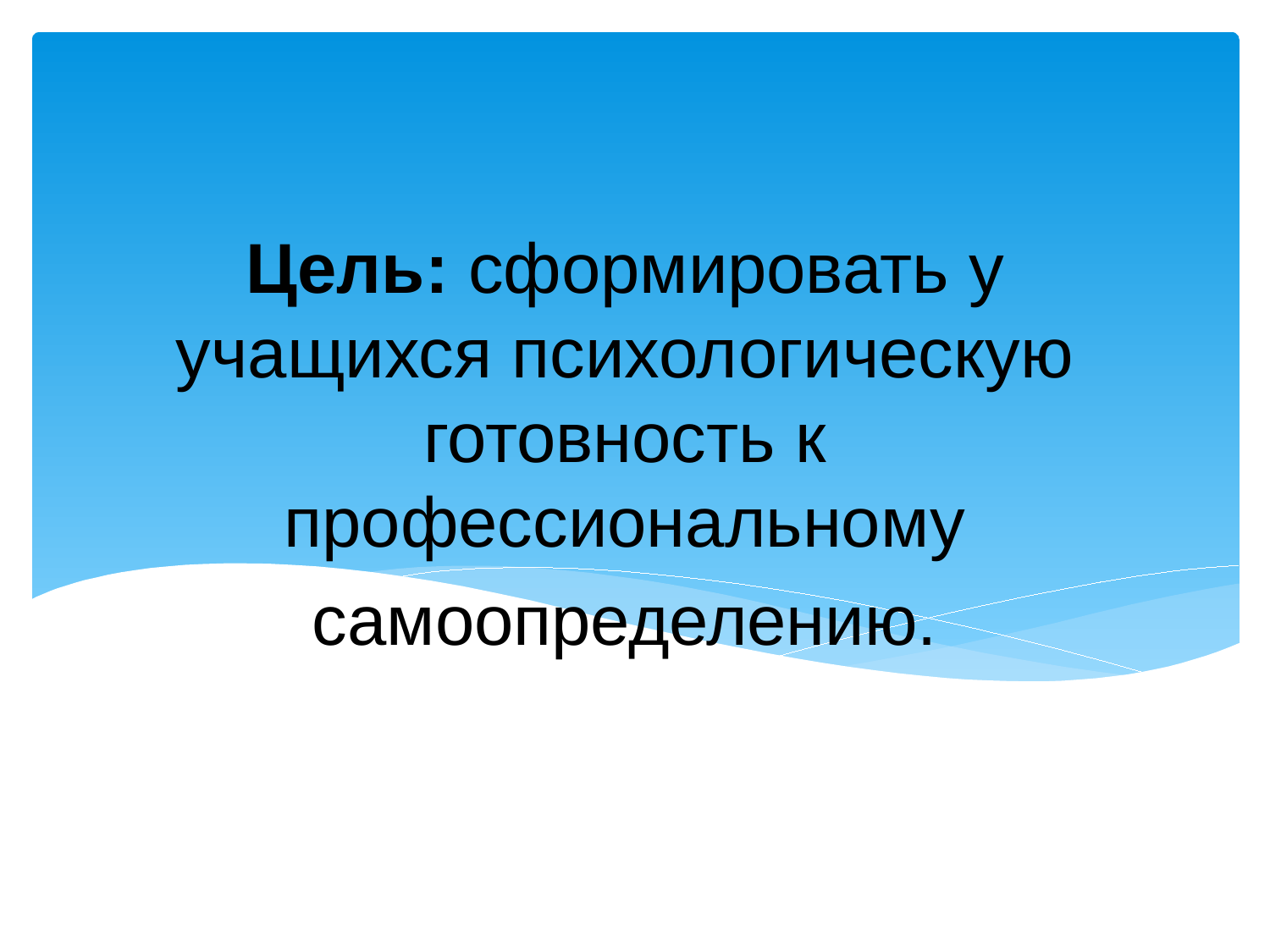

Цель: сформировать у учащихся психологическую готовность к профессиональному
самоопределению.
#